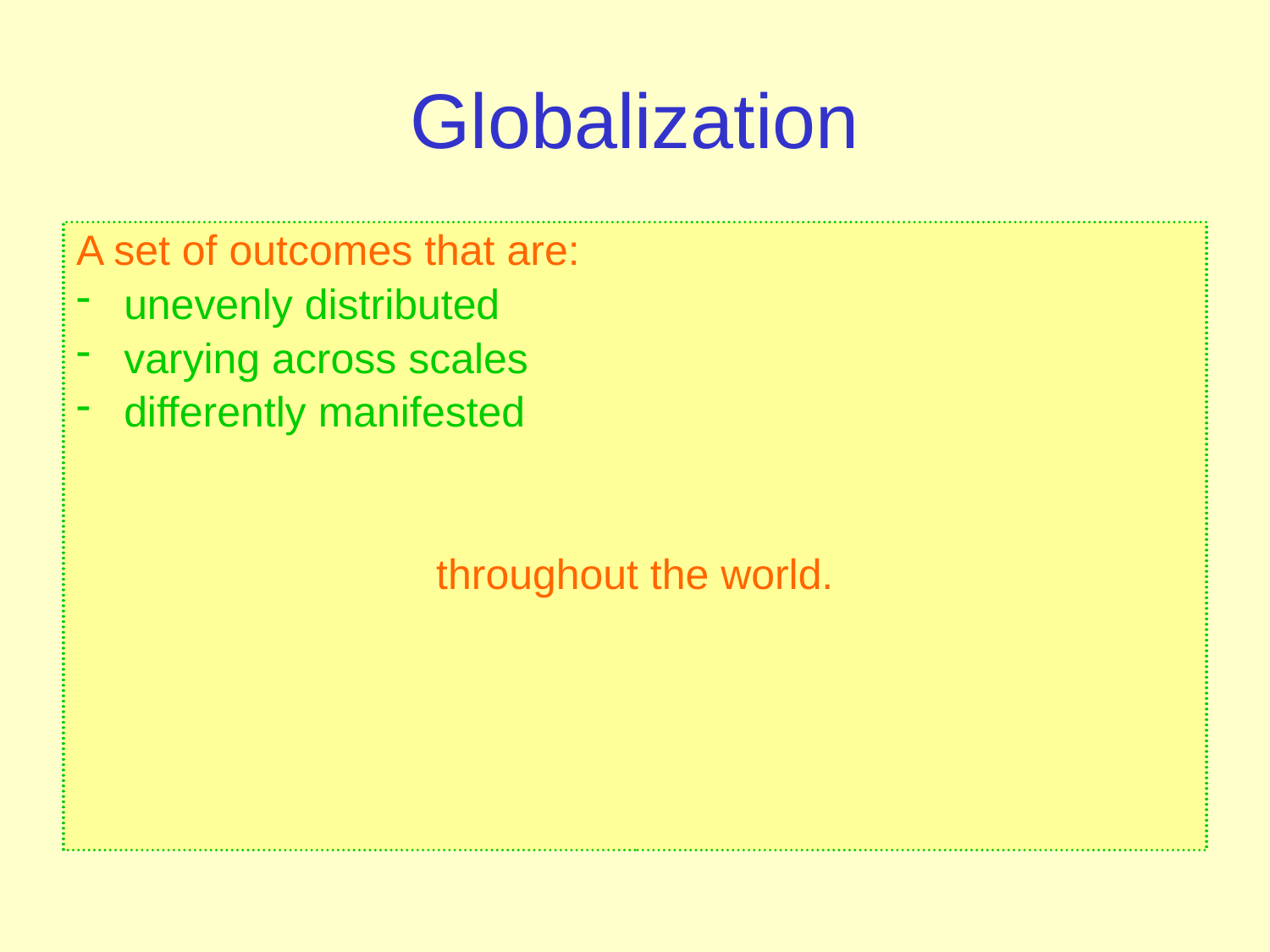

# Globalization
A set of processes that are:
increasing interactions
deepening relationships
heightening interdependence

without regard to
country borders.
A set of outcomes that are:
unevenly distributed
varying across scales
differently manifested

throughout the world.